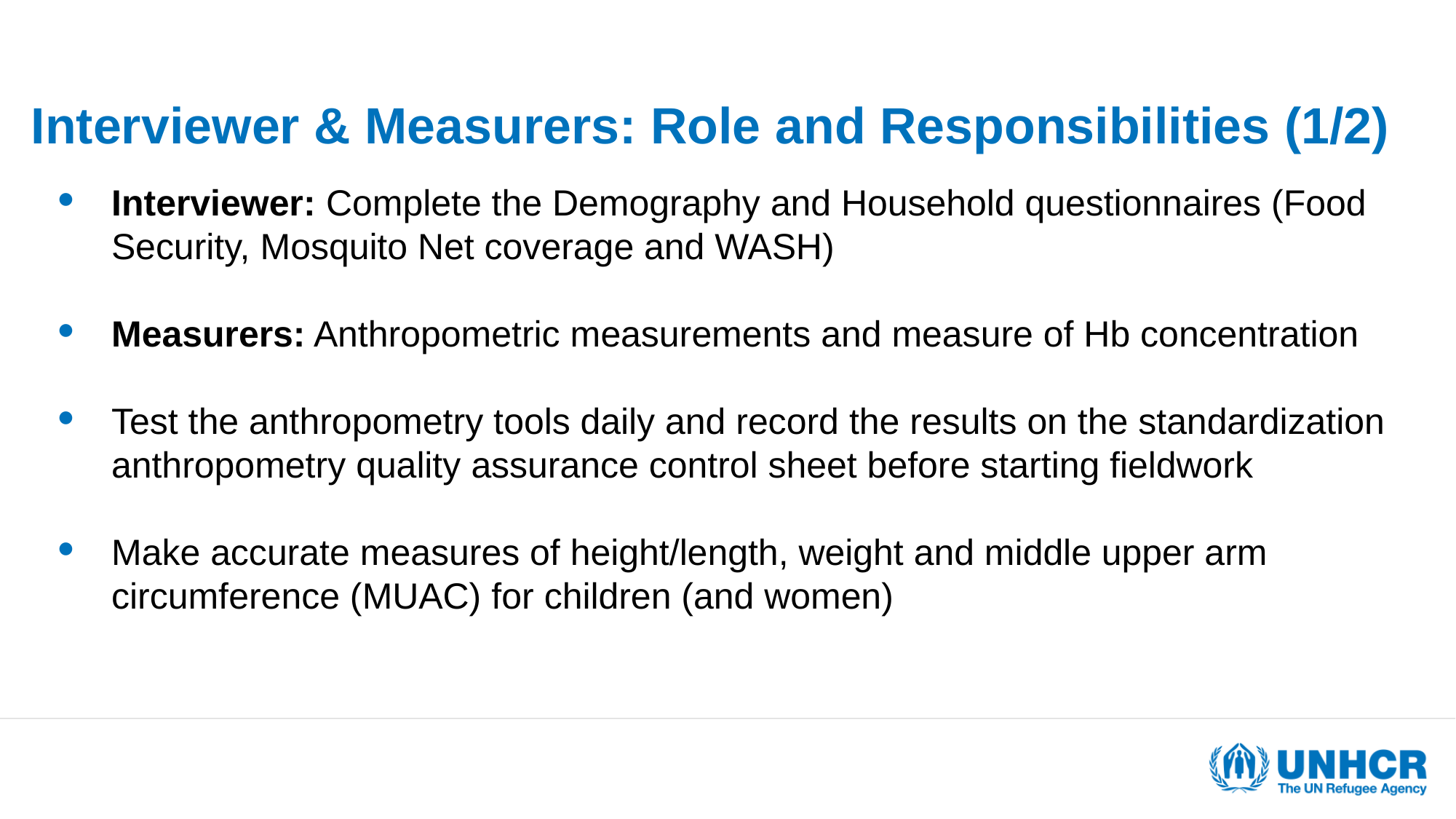

# Interviewer & Measurers: Role and Responsibilities (1/2)
Interviewer: Complete the Demography and Household questionnaires (Food Security, Mosquito Net coverage and WASH)

Measurers: Anthropometric measurements and measure of Hb concentration

Test the anthropometry tools daily and record the results on the standardization anthropometry quality assurance control sheet before starting fieldwork

Make accurate measures of height/length, weight and middle upper arm circumference (MUAC) for children (and women)